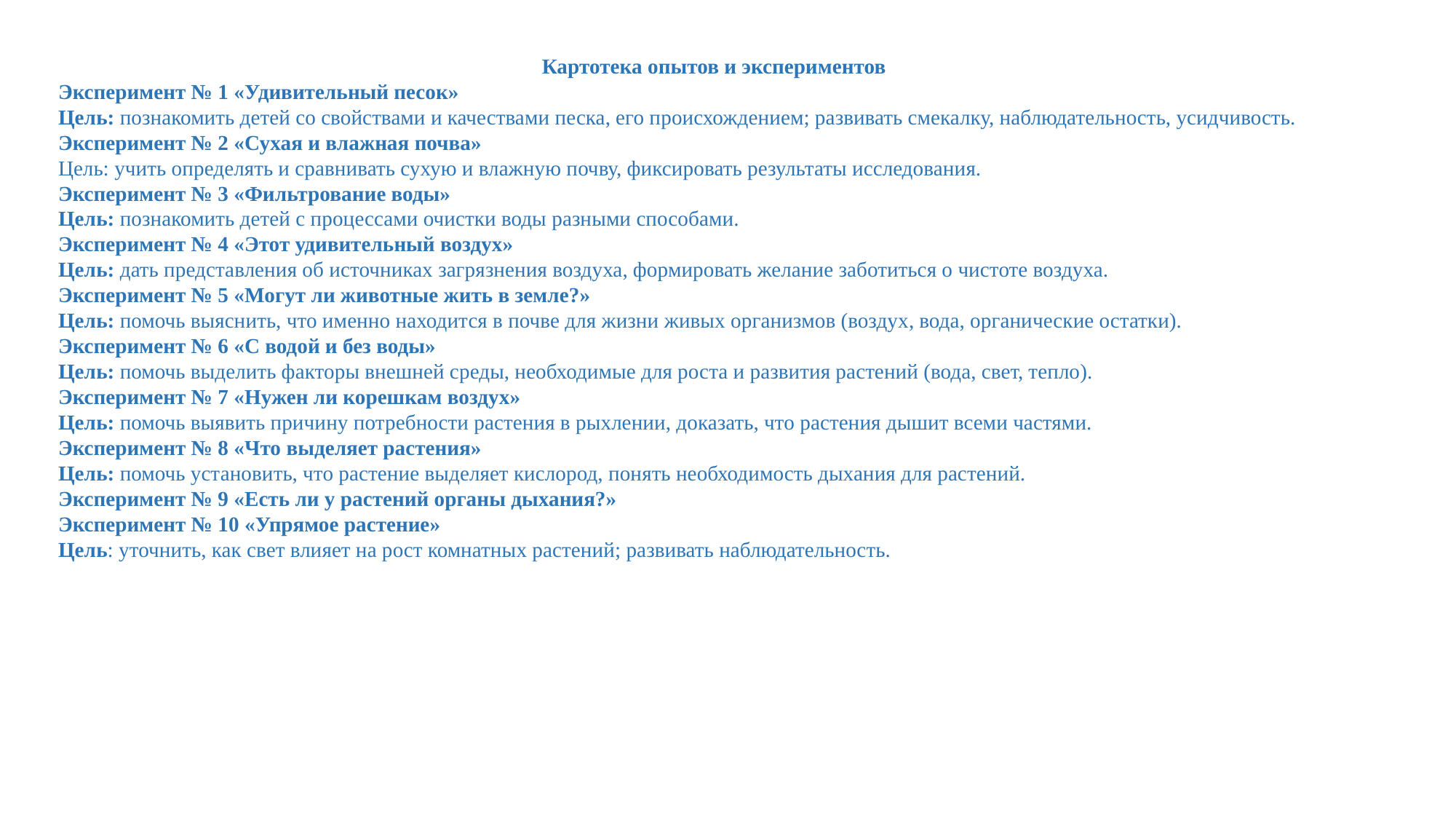

Картотека опытов и экспериментов
Эксперимент № 1 «Удивительный песок»
Цель: познакомить детей со свойствами и качествами песка, его происхождением; развивать смекалку, наблюдательность, усидчивость.
Эксперимент № 2 «Сухая и влажная почва»
Цель: учить определять и сравнивать сухую и влажную почву, фиксировать результаты исследования.
Эксперимент № 3 «Фильтрование воды»
Цель: познакомить детей с процессами очистки воды разными способами.
Эксперимент № 4 «Этот удивительный воздух»
Цель: дать представления об источниках загрязнения воздуха, формировать желание заботиться о чистоте воздуха.
Эксперимент № 5 «Могут ли животные жить в земле?»
Цель: помочь выяснить, что именно находится в почве для жизни живых организмов (воздух, вода, органические остатки).
Эксперимент № 6 «С водой и без воды»
Цель: помочь выделить факторы внешней среды, необходимые для роста и развития растений (вода, свет, тепло).
Эксперимент № 7 «Нужен ли корешкам воздух»
Цель: помочь выявить причину потребности растения в рыхлении, доказать, что растения дышит всеми частями.
Эксперимент № 8 «Что выделяет растения»
Цель: помочь установить, что растение выделяет кислород, понять необходимость дыхания для растений.
Эксперимент № 9 «Есть ли у растений органы дыхания?»
Эксперимент № 10 «Упрямое растение»
Цель: уточнить, как свет влияет на рост комнатных растений; развивать наблюдательность.